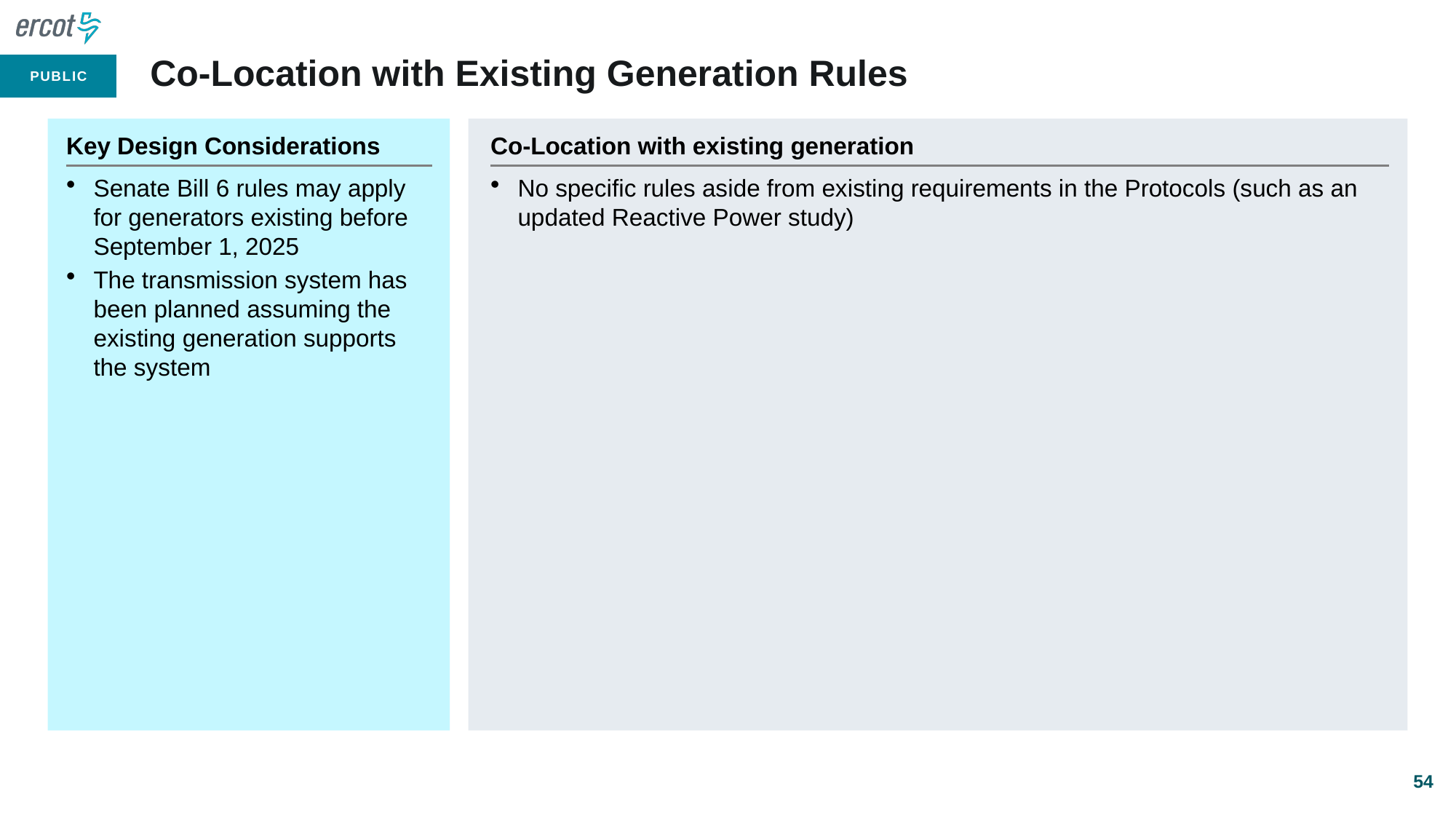

# Co-Location with Existing Generation Rules

Key Design Considerations
Co-Location with existing generation
Senate Bill 6 rules may apply for generators existing before September 1, 2025
The transmission system has been planned assuming the existing generation supports the system
No specific rules aside from existing requirements in the Protocols (such as an updated Reactive Power study)
54